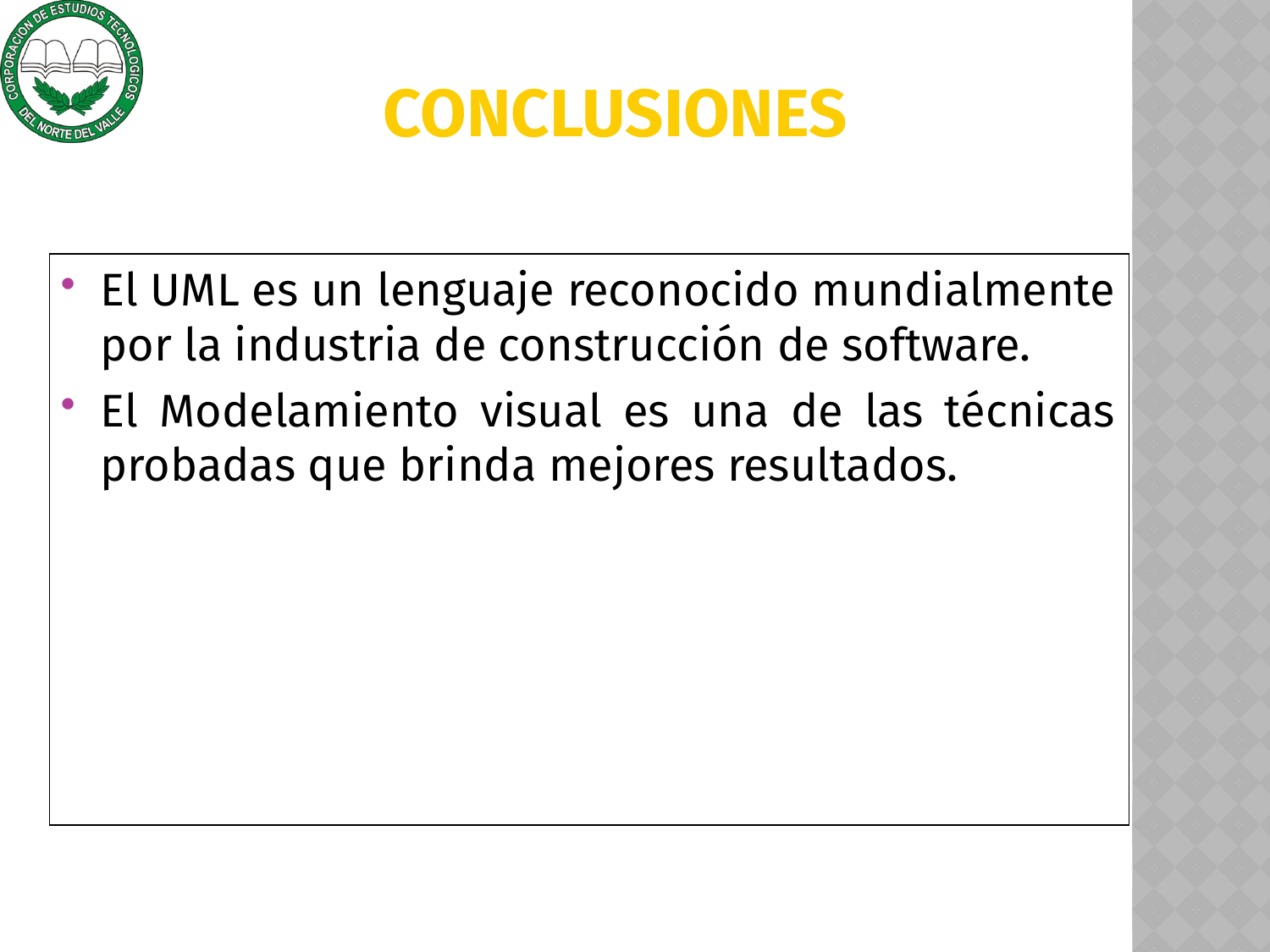

# Conclusiones
El UML es un lenguaje reconocido mundialmente por la industria de construcción de software.
El Modelamiento visual es una de las técnicas probadas que brinda mejores resultados.